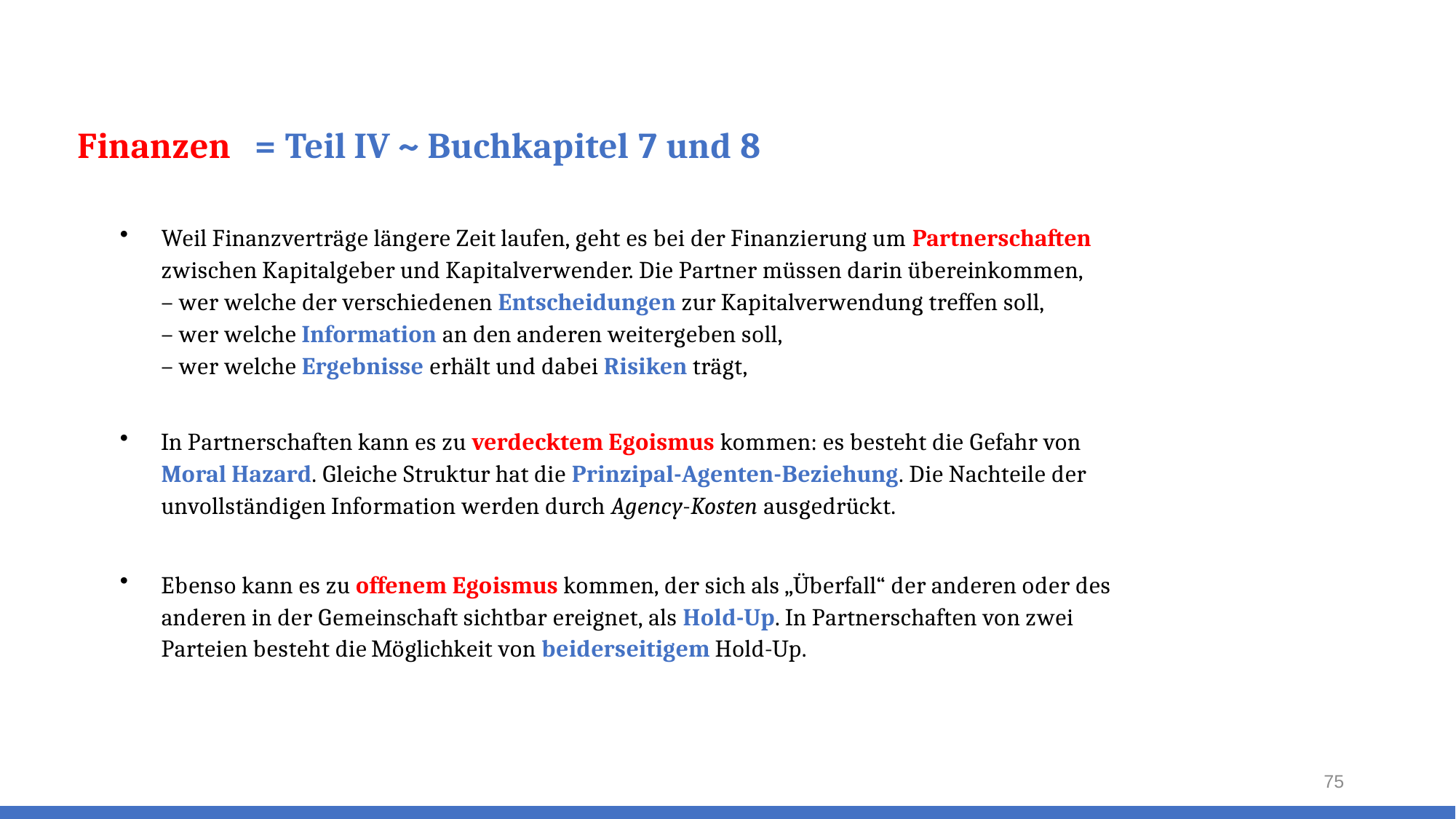

# Finanzen   = Teil IV ~ Buchkapitel 7 und 8

Weil Finanzverträge längere Zeit laufen, geht es bei der Finanzierung um Partnerschaften zwischen Kapitalgeber und Kapitalverwender. Die Partner müssen darin übereinkommen,
– wer welche der verschiedenen Entscheidungen zur Kapitalverwendung treffen soll,
– wer welche Information an den anderen weitergeben soll,
– wer welche Ergebnisse erhält und dabei Risiken trägt,
In Partnerschaften kann es zu verdecktem Egoismus kommen: es besteht die Gefahr von Moral Hazard. Gleiche Struktur hat die Prinzipal-Agenten-Beziehung. Die Nachteile der unvollständigen Information werden durch Agency-Kosten ausgedrückt.
Ebenso kann es zu offenem Egoismus kommen, der sich als „Überfall“ der anderen oder des anderen in der Gemeinschaft sichtbar ereignet, als Hold-Up. In Partnerschaften von zwei Parteien besteht die Möglichkeit von beiderseitigem Hold-Up.

75